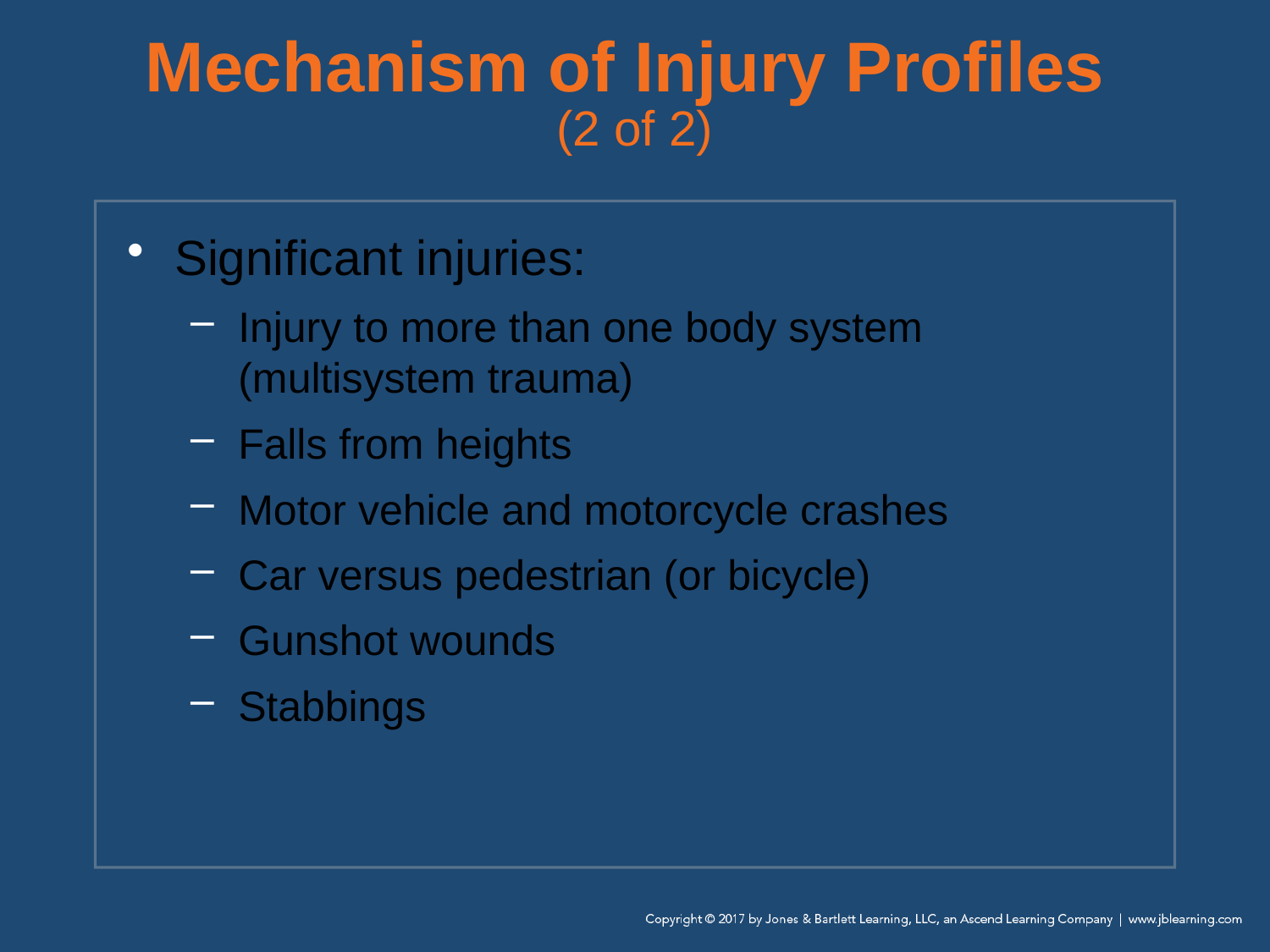

# Mechanism of Injury Profiles (2 of 2)
Significant injuries:
Injury to more than one body system (multisystem trauma)
Falls from heights
Motor vehicle and motorcycle crashes
Car versus pedestrian (or bicycle)
Gunshot wounds
Stabbings